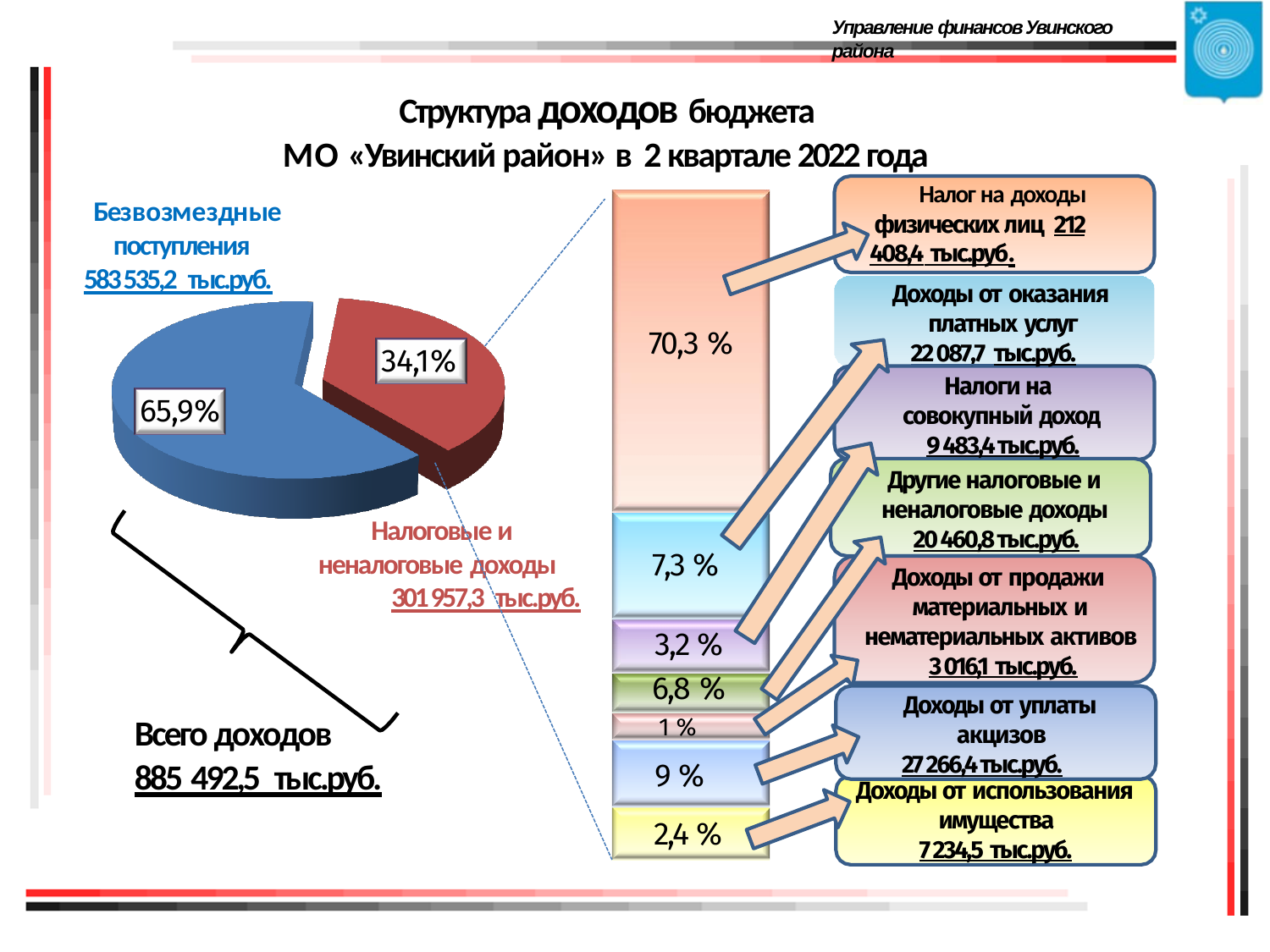

Управление финансов Увинского района

# Структура доходов бюджета
МО «Увинский район» в  2 квартале 2022 года
Налог на доходы

Безвозмездные  поступления

физических лиц  212 408,4 тыс.руб.

583 535,2  тыс.руб.

Доходы от оказания  платных услуг
 	22 087,7  тыс.руб.
Налоги на  совокупный доход  9 483,4 тыс.руб.
Другие налоговые и  неналоговые доходы  20 460,8 тыс.руб.
Доходы от продажи  материальных и
нематериальных активов  3 016,1 тыс.руб.
Доходы от уплаты  акцизов
27 266,4 тыс.руб.
70,3 %

34,1%

65,9%

Налоговые и  неналоговые доходы
301 957,3  тыс.руб.

  7,3 %

3,2 %
6,8 %
1 %
9 %

Всего доходов
885  492,5  тыс.руб.

Доходы от использования  имущества
7 234,5  тыс.руб.

2,4 %